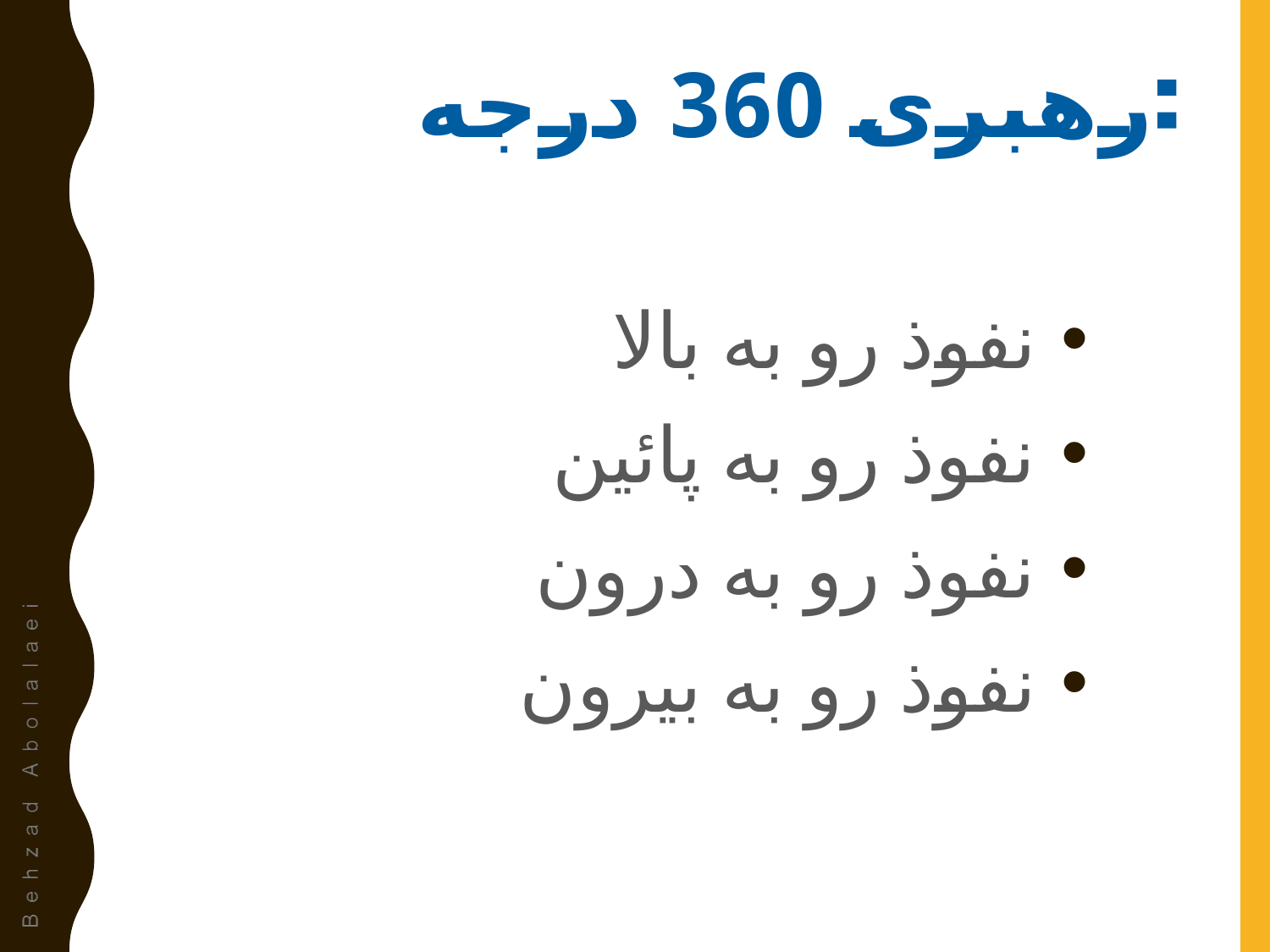

# رهبری 360 درجه:
 نفوذ رو به بالا
 نفوذ رو به پائین
 نفوذ رو به درون
 نفوذ رو به بیرون